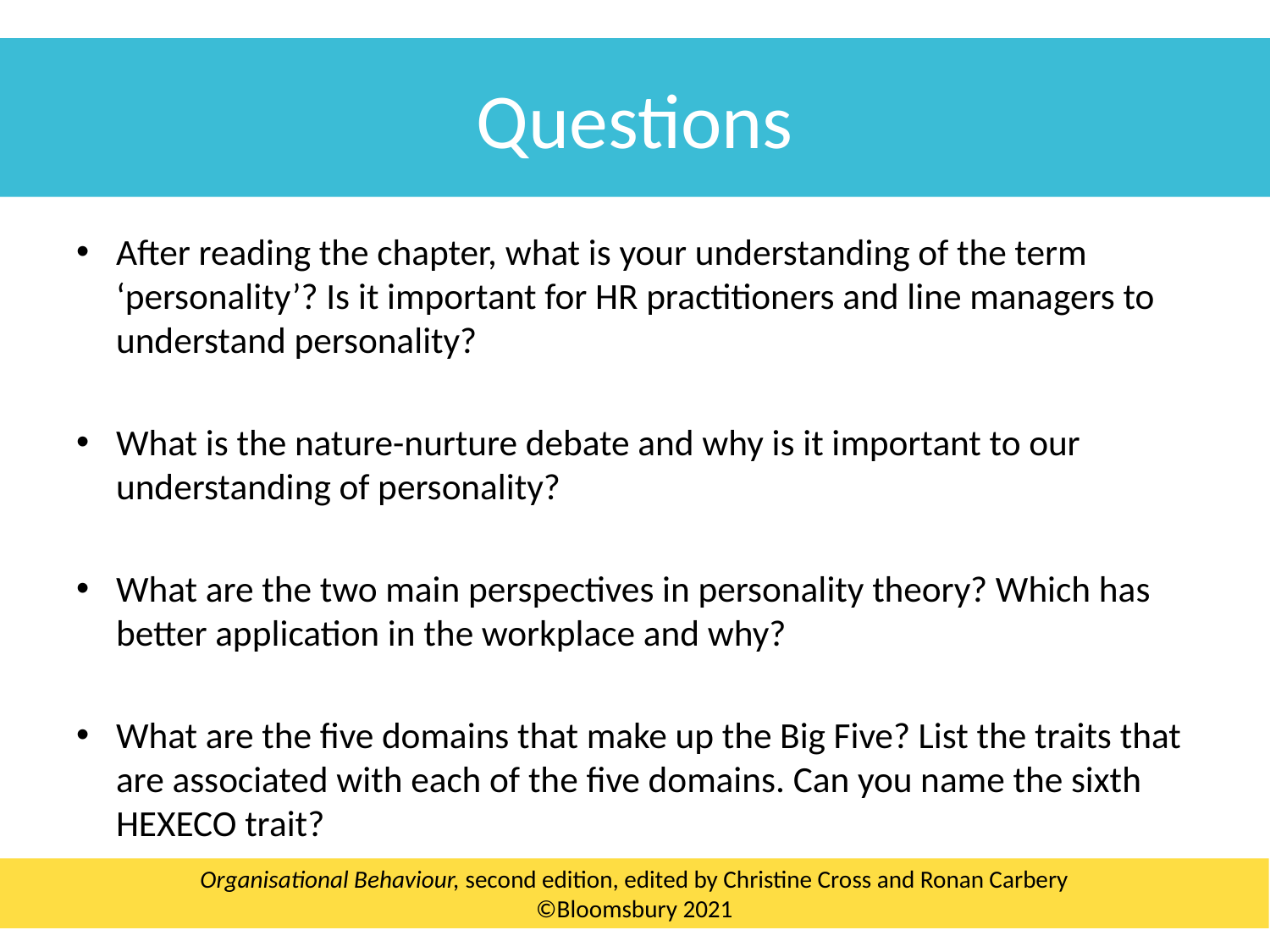

Questions
After reading the chapter, what is your understanding of the term ‘personality’? Is it important for HR practitioners and line managers to understand personality?

What is the nature-nurture debate and why is it important to our understanding of personality?

What are the two main perspectives in personality theory? Which has better application in the workplace and why?

What are the five domains that make up the Big Five? List the traits that are associated with each of the five domains. Can you name the sixth HEXECO trait?